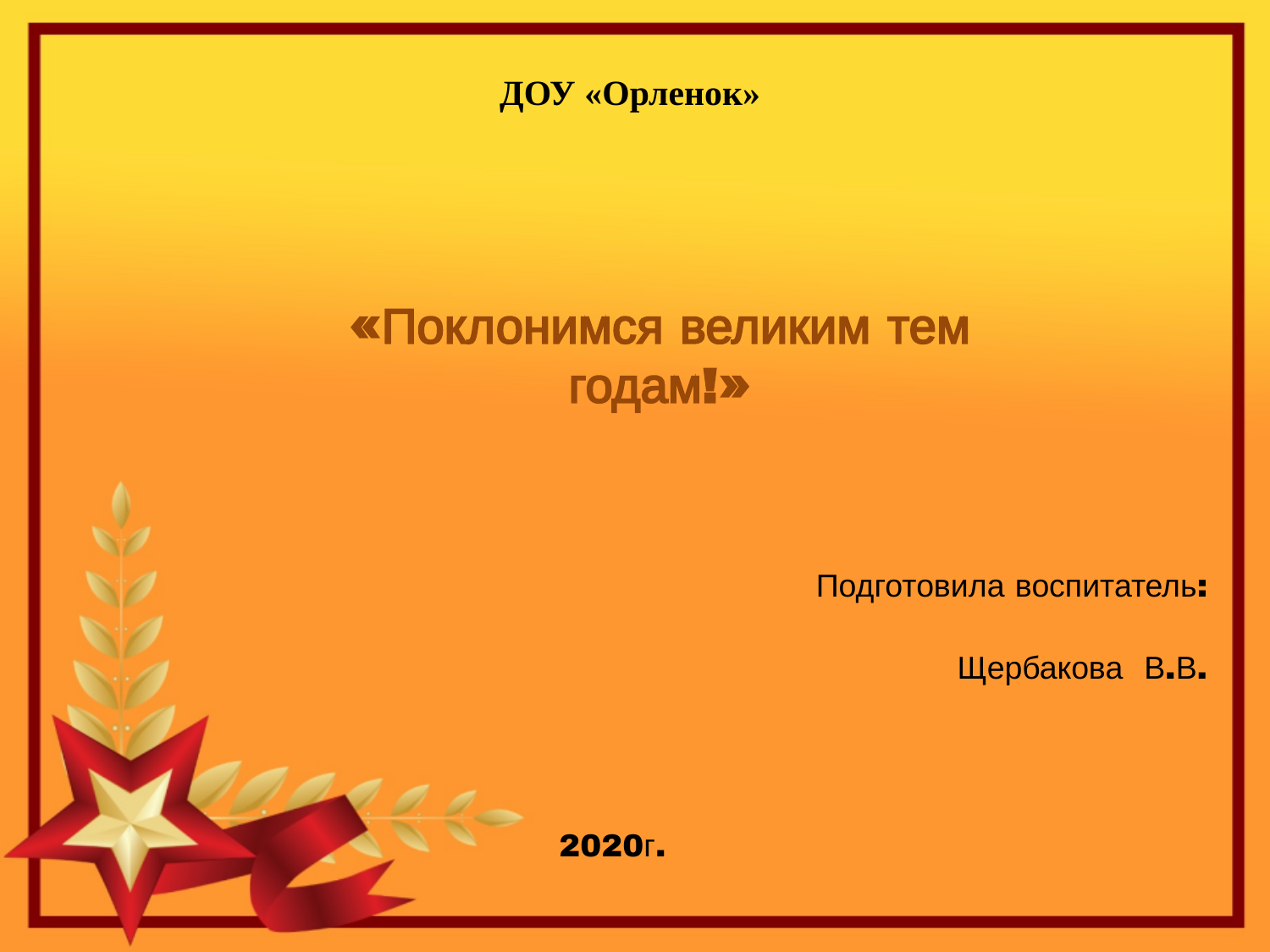

# ДОУ «Орленок»

                                                         Подготовила воспитатель:
                                                                   Щербакова  В.В.

 2020г.
«Поклонимся великим тем годам!»